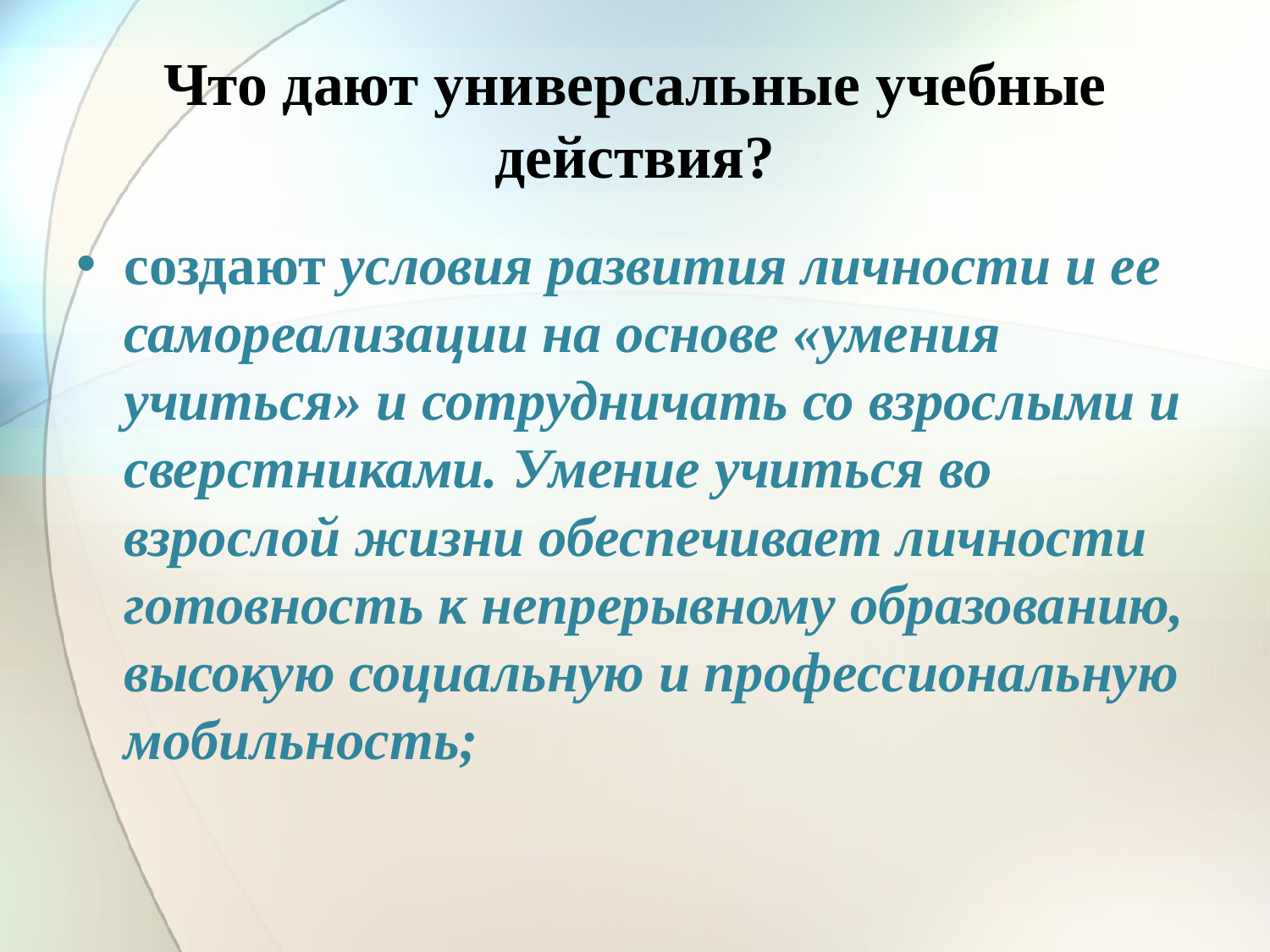

# Что дают универсальные учебные действия?
создают условия развития личности и ее самореализации на основе «умения учиться» и сотрудничать со взрослыми и сверстниками. Умение учиться во взрослой жизни обеспечивает личности готовность к непрерывному образованию, высокую социальную и профессиональную мобильность;